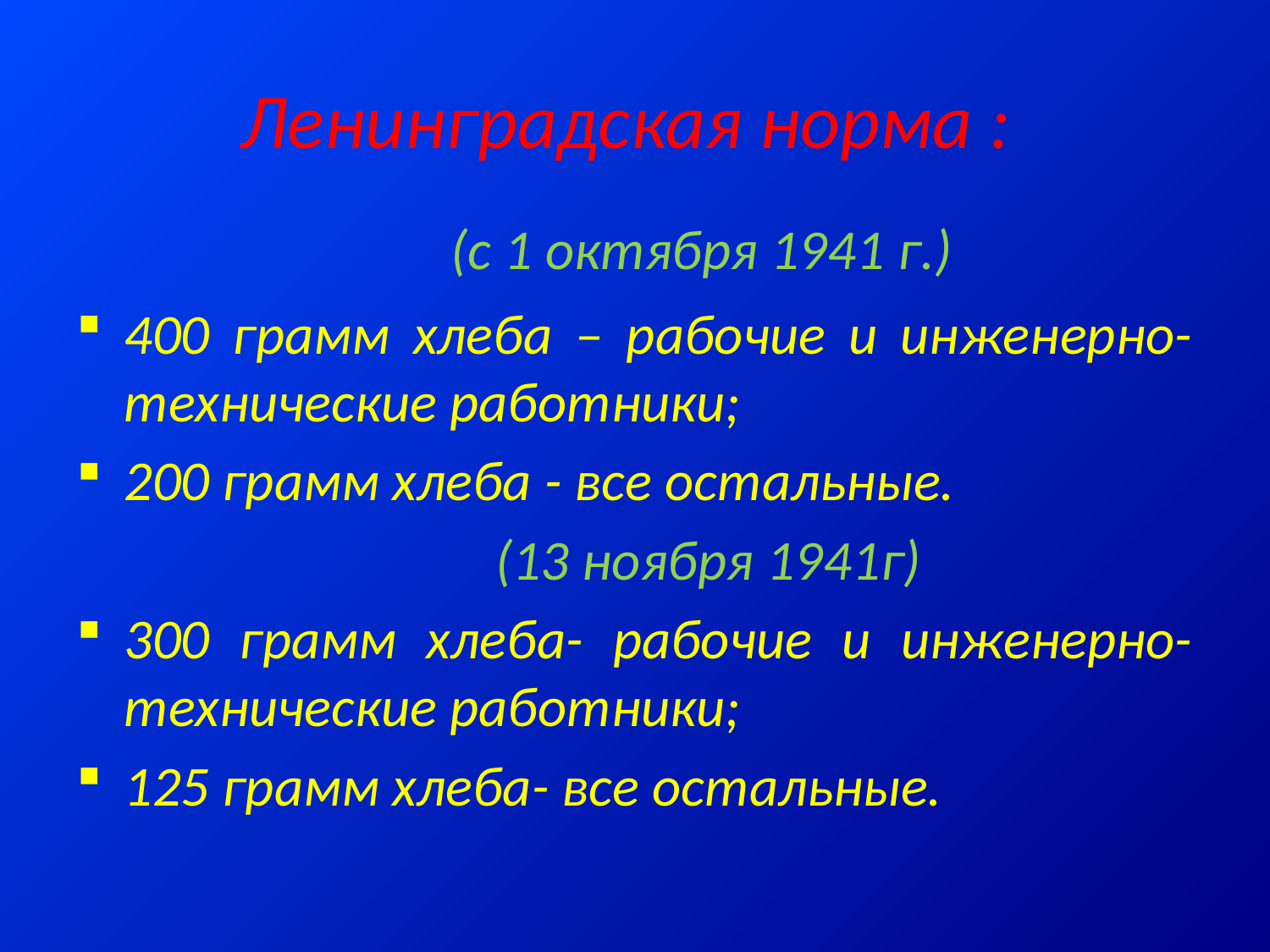

# Ленинградская норма :
                    (с 1 октября 1941 г.)
400 грамм хлеба – рабочие и инженерно-технические работники;
200 грамм хлеба - все остальные.
                                 (13 ноября 1941г)
300 грамм хлеба- рабочие и инженерно-технические работники;
125 грамм хлеба- все остальные.